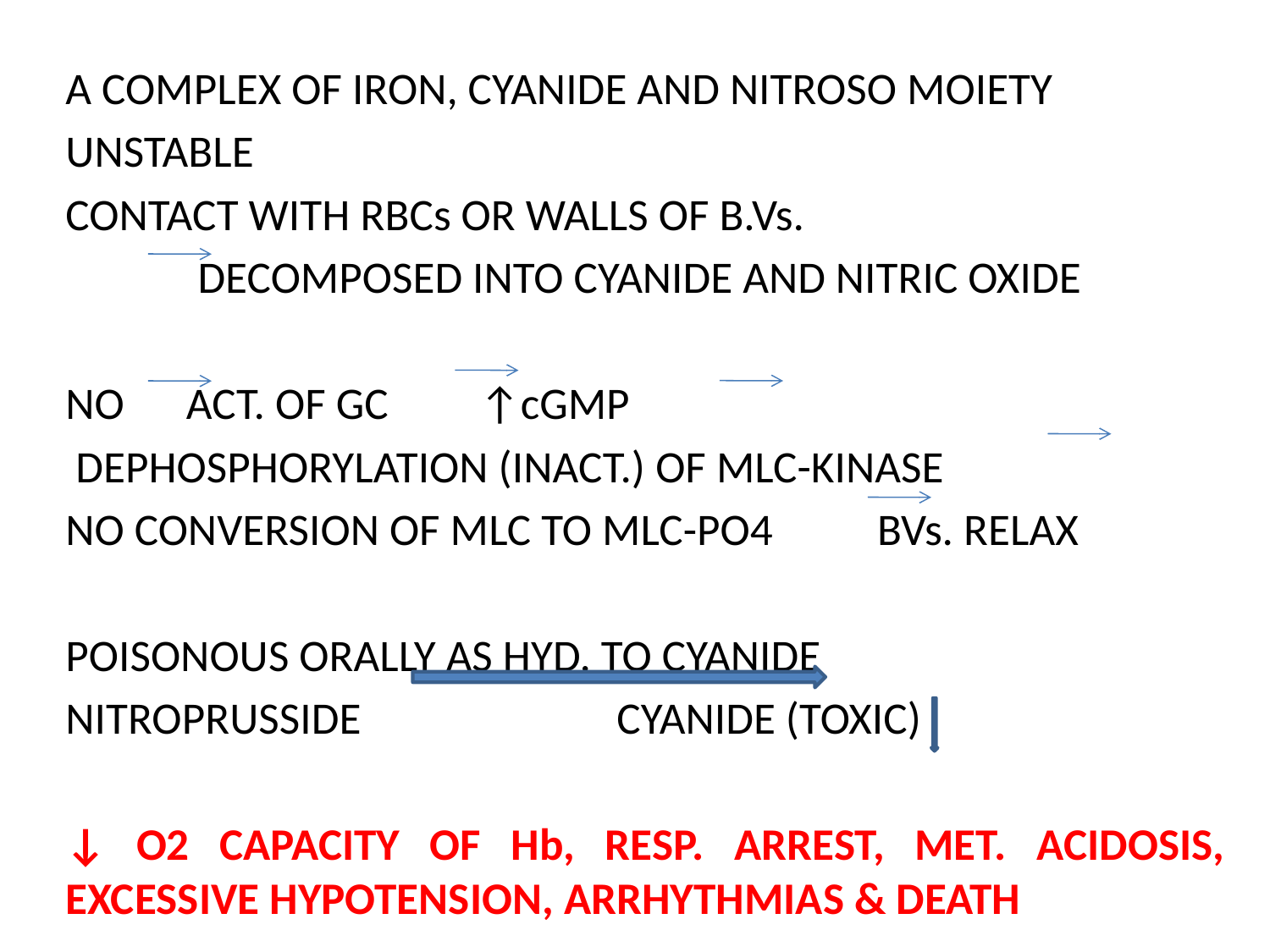

A COMPLEX OF IRON, CYANIDE AND NITROSO MOIETY
UNSTABLE
CONTACT WITH RBCs OR WALLS OF B.Vs.
             DECOMPOSED INTO CYANIDE AND NITRIC OXIDE

NO  	   ACT. OF GC         ↑cGMP
 DEPHOSPHORYLATION (INACT.) OF MLC-KINASE
NO CONVERSION OF MLC TO MLC-PO4      	BVs. RELAX

POISONOUS ORALLY AS HYD. TO CYANIDE
NITROPRUSSIDE        			 CYANIDE (TOXIC)

↓ O2 CAPACITY OF Hb, RESP. ARREST, MET. ACIDOSIS, EXCESSIVE HYPOTENSION, ARRHYTHMIAS & DEATH